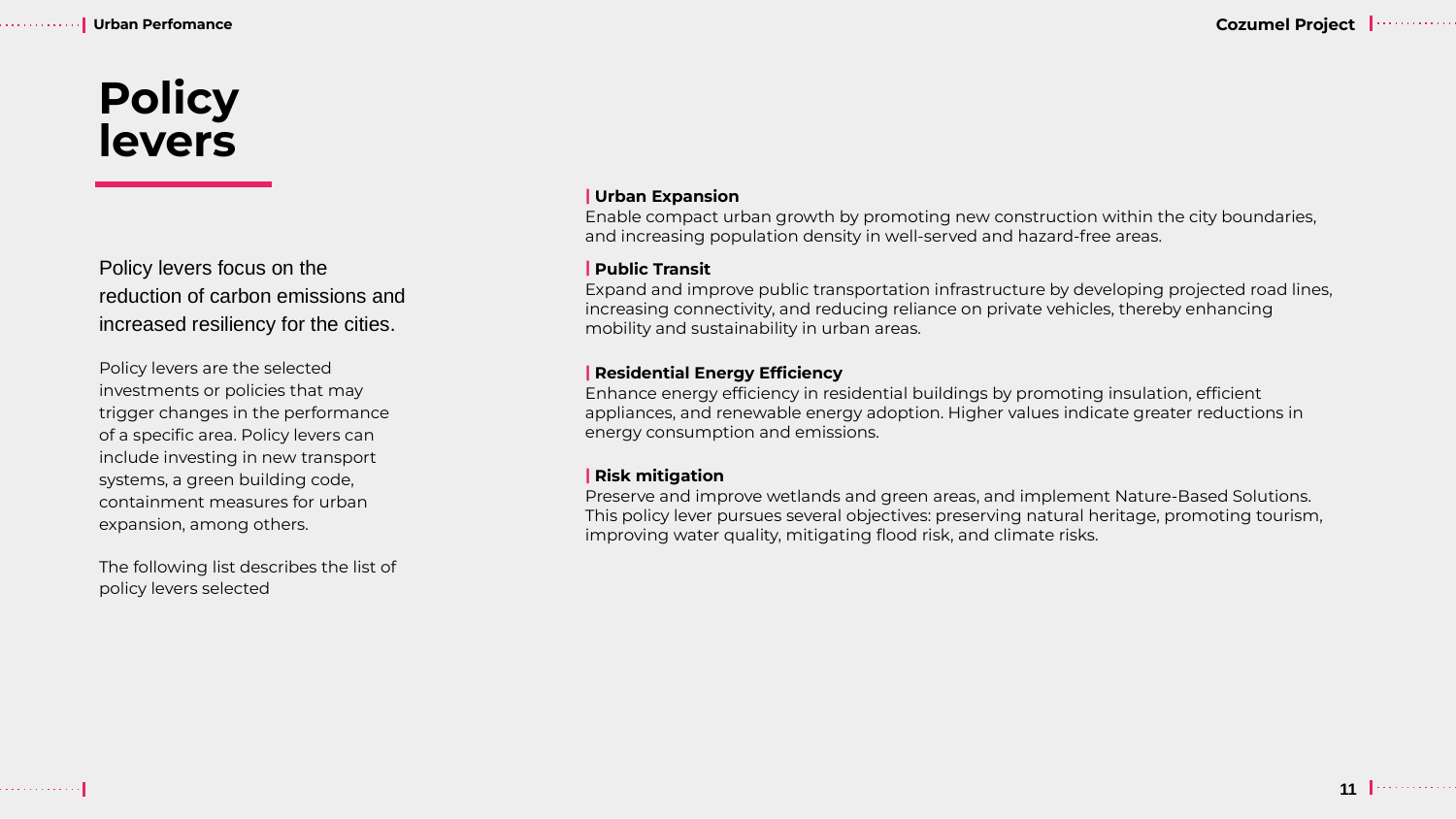

Cozumel Project
Policy
levers
|
Urban Expansion
Enable compact urban growth by promoting new construction within the city boundaries, and increasing population density in well-served and hazard-free areas.
|
Policy levers focus on the reduction of carbon emissions and increased resiliency for the cities.
Policy levers are the selected investments or policies that may trigger changes in the performance of a specific area. Policy levers can include investing in new transport systems, a green building code, containment measures for urban expansion, among others.
The following list describes the list of policy levers selected
Public Transit
Expand and improve public transportation infrastructure by developing projected road lines, increasing connectivity, and reducing reliance on private vehicles, thereby enhancing mobility and sustainability in urban areas.
|
Residential Energy Efficiency
Enhance energy efficiency in residential buildings by promoting insulation, efficient appliances, and renewable energy adoption. Higher values indicate greater reductions in energy consumption and emissions.
|
Risk mitigation
Preserve and improve wetlands and green areas, and implement Nature-Based Solutions. This policy lever pursues several objectives: preserving natural heritage, promoting tourism, improving water quality, mitigating flood risk, and climate risks.